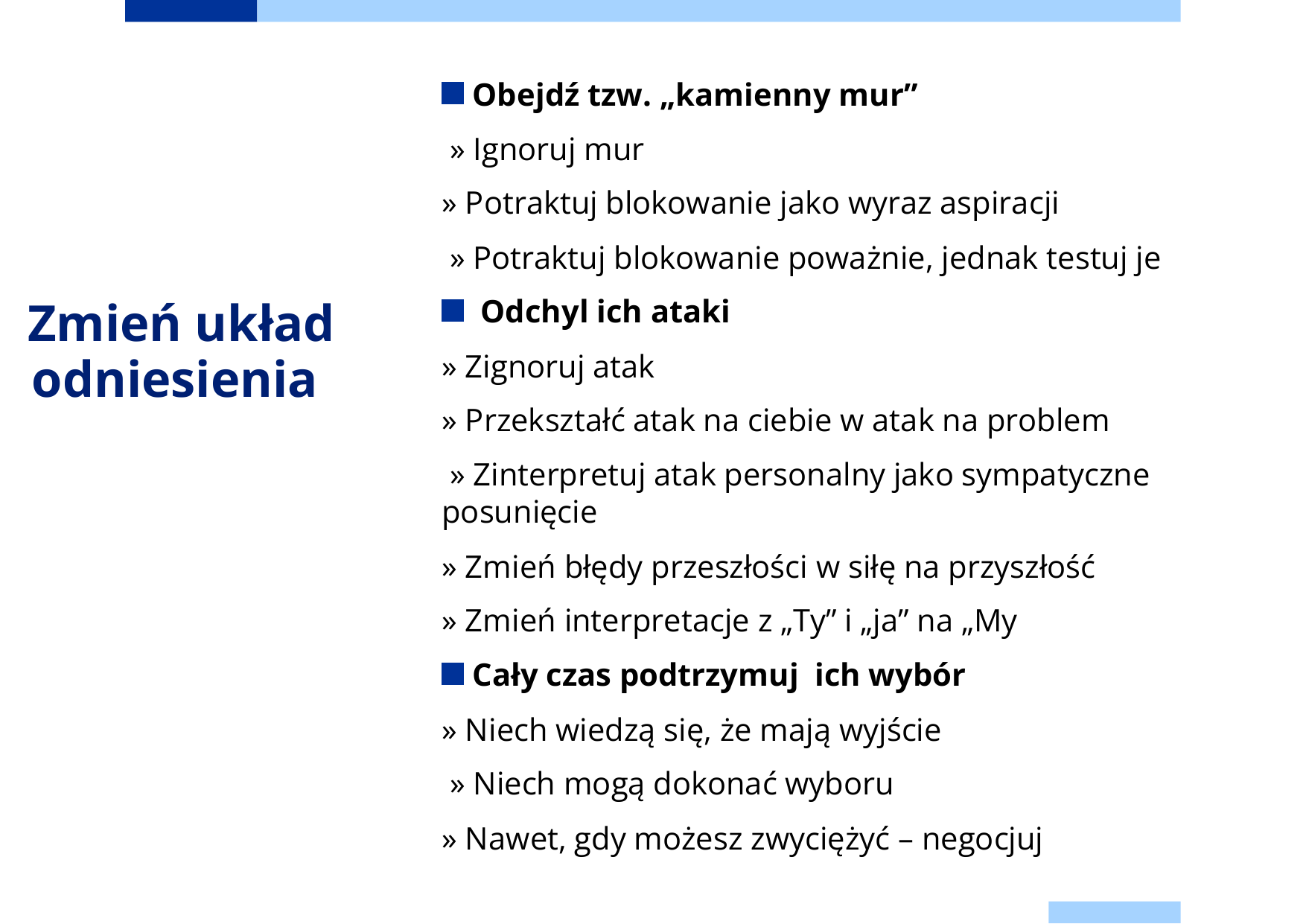

Obejdź tzw. „kamienny mur”
 » Ignoruj mur
» Potraktuj blokowanie jako wyraz aspiracji
 » Potraktuj blokowanie poważnie, jednak testuj je
 Odchyl ich ataki
» Zignoruj atak
» Przekształć atak na ciebie w atak na problem
 » Zinterpretuj atak personalny jako sympatyczne posunięcie
» Zmień błędy przeszłości w siłę na przyszłość
» Zmień interpretacje z „Ty” i „ja” na „My
Cały czas podtrzymuj  ich wybór
» Niech wiedzą się, że mają wyjście
 » Niech mogą dokonać wyboru
» Nawet, gdy możesz zwyciężyć – negocjuj
# Zmień układ odniesienia